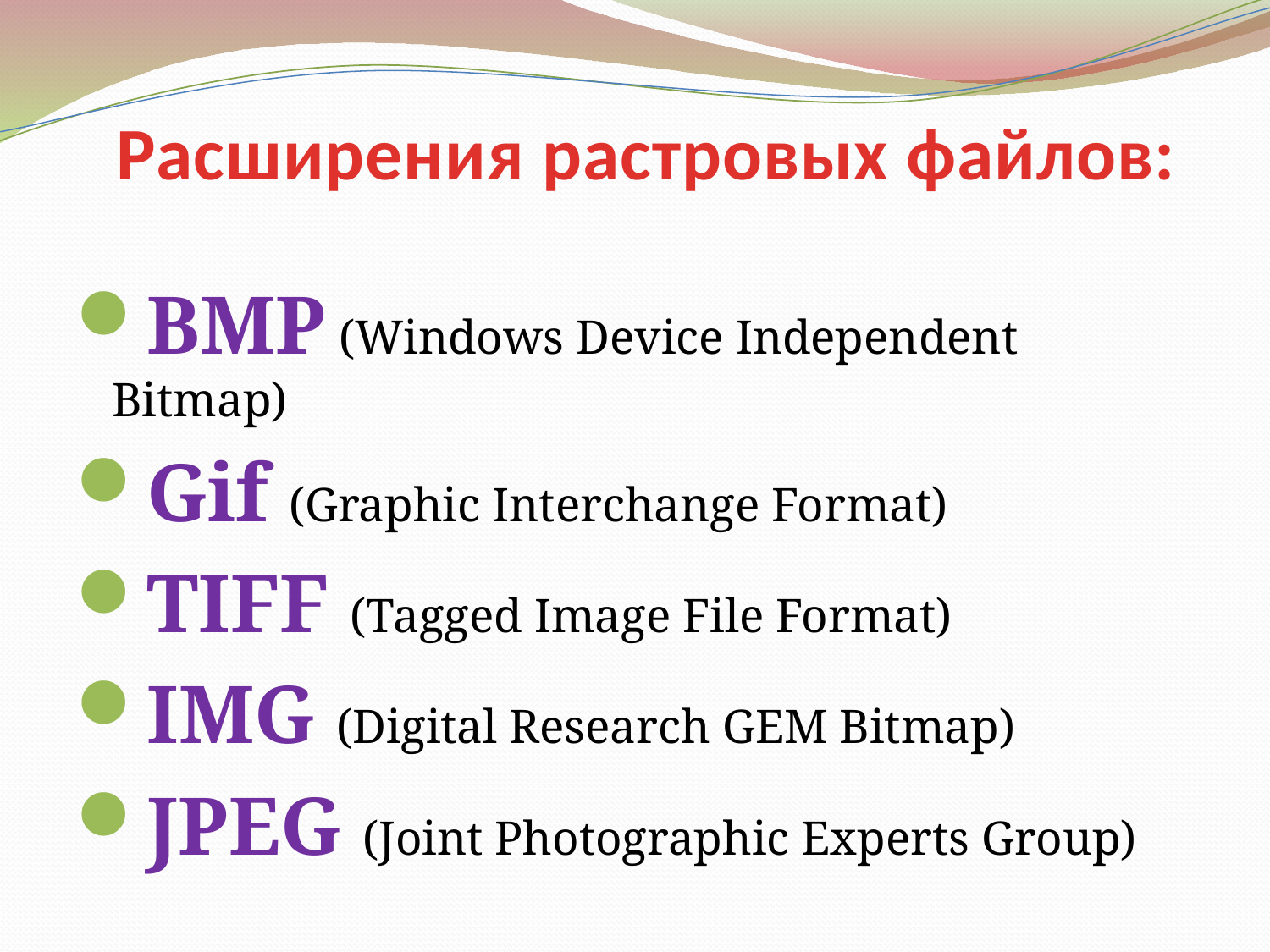

# Расширения растровых файлов:
BMP (Windows Device Independent Bitmap)
Gif (Graphic Interchange Format)
TIFF (Tagged Image File Format)
IMG (Digital Research GEM Bitmap)
JPEG (Joint Photographic Experts Group)